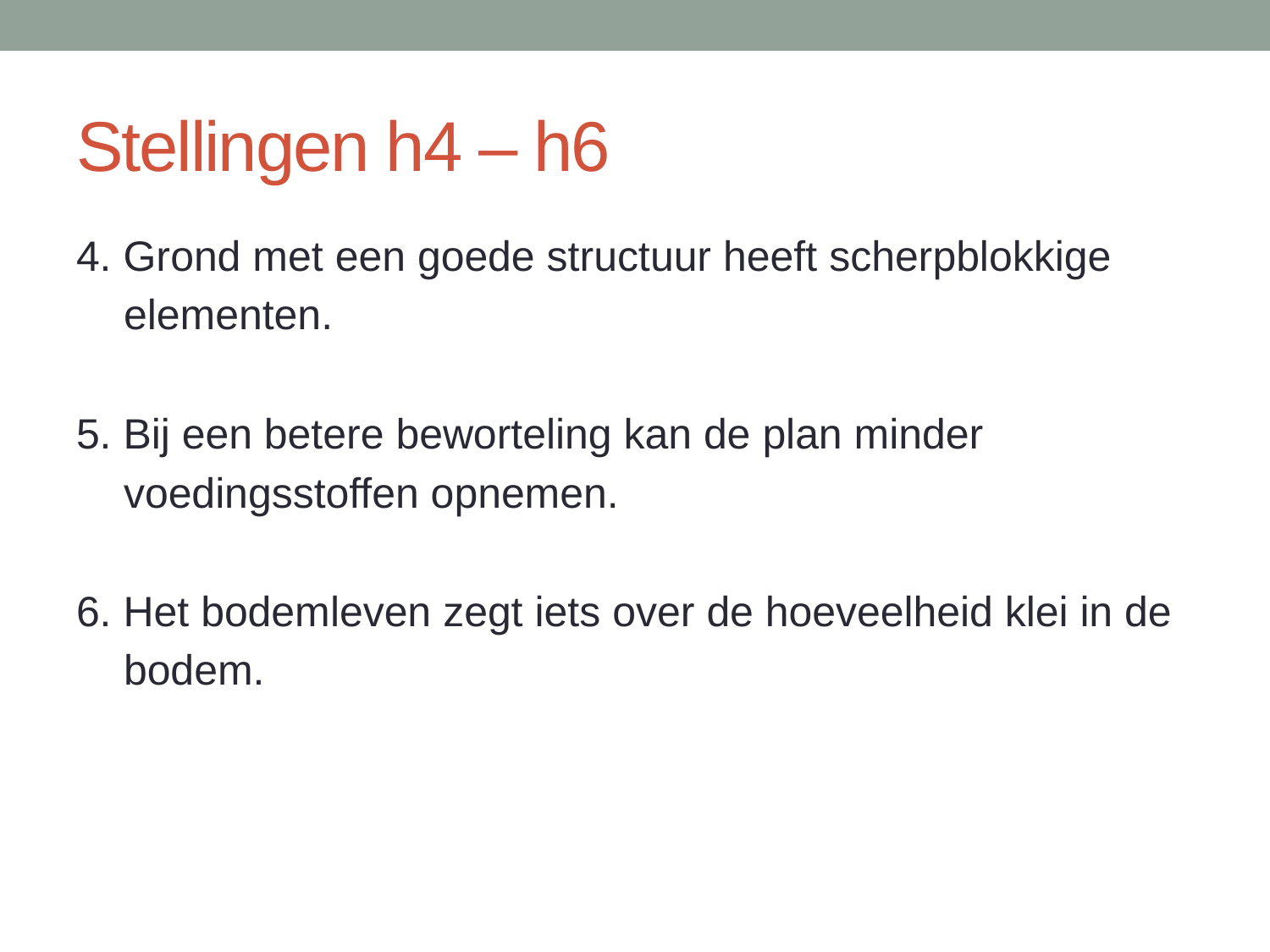

# Stellingen h4 – h6
4. Grond met een goede structuur heeft scherpblokkige
    elementen.

5. Bij een betere beworteling kan de plan minder
    voedingsstoffen opnemen.

6. Het bodemleven zegt iets over de hoeveelheid klei in de
    bodem.